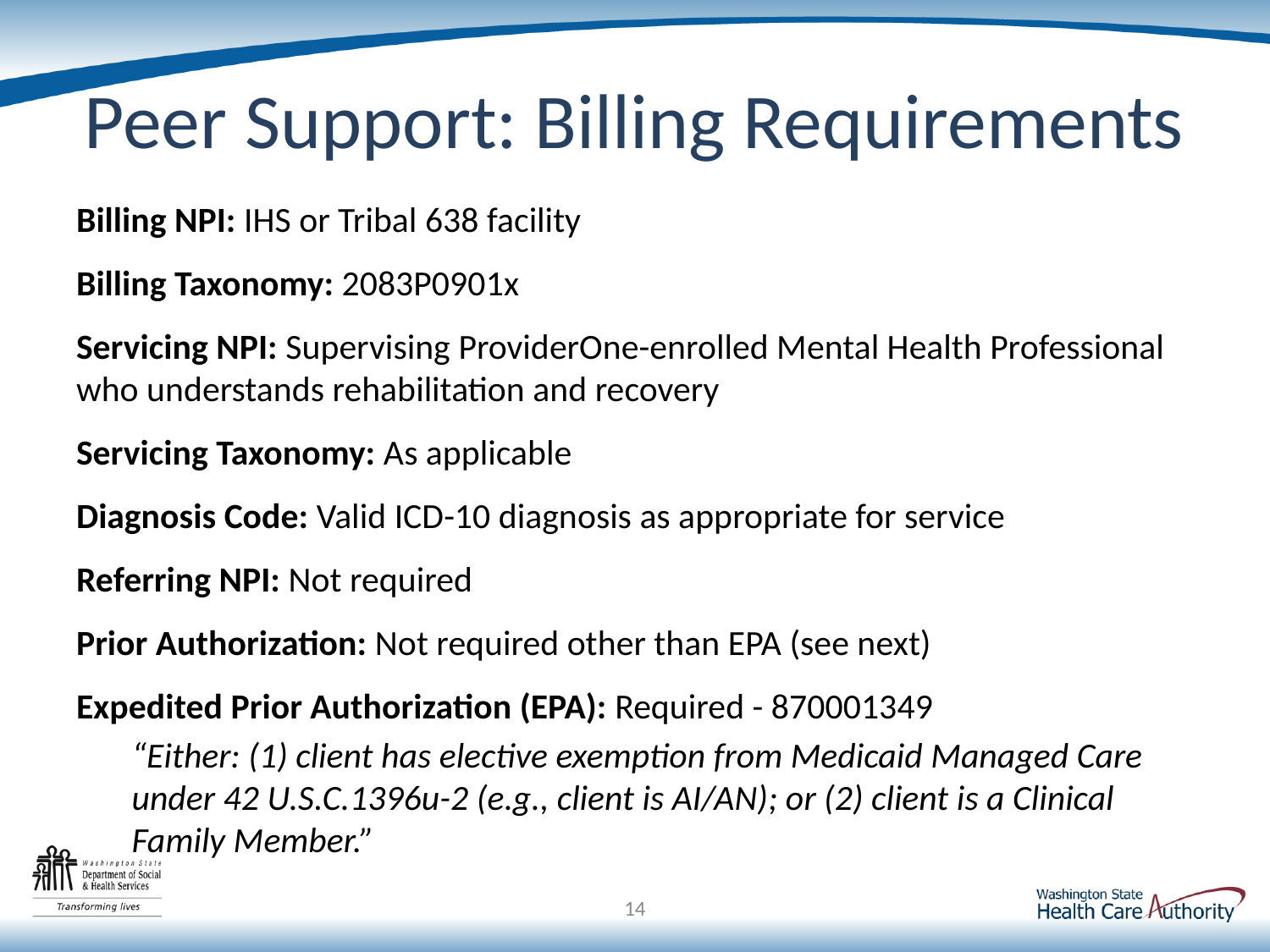

# Peer Support: Billing Requirements
Billing NPI: IHS or Tribal 638 facility
Billing Taxonomy: 2083P0901x
Servicing NPI: Supervising ProviderOne-enrolled Mental Health Professional who understands rehabilitation and recovery
Servicing Taxonomy: As applicable
Diagnosis Code: Valid ICD-10 diagnosis as appropriate for service
Referring NPI: Not required
Prior Authorization: Not required other than EPA (see next)
Expedited Prior Authorization (EPA): Required - 870001349
“Either: (1) client has elective exemption from Medicaid Managed Care under 42 U.S.C.1396u-2 (e.g., client is AI/AN); or (2) client is a Clinical Family Member.”
14